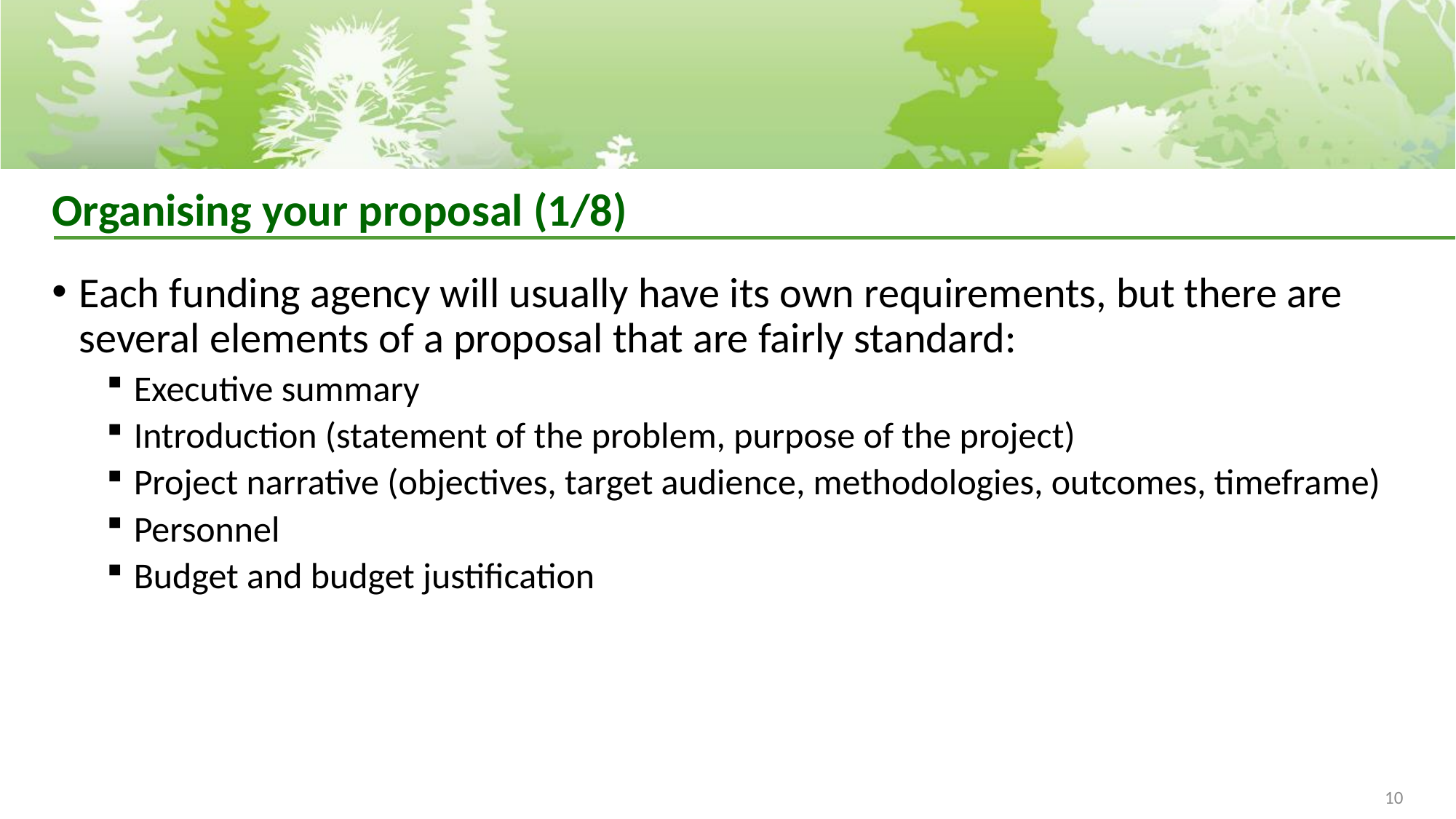

# Organising your proposal (1/8)
Each funding agency will usually have its own requirements, but there are several elements of a proposal that are fairly standard:
Executive summary
Introduction (statement of the problem, purpose of the project)
Project narrative (objectives, target audience, methodologies, outcomes, timeframe)
Personnel
Budget and budget justification
10